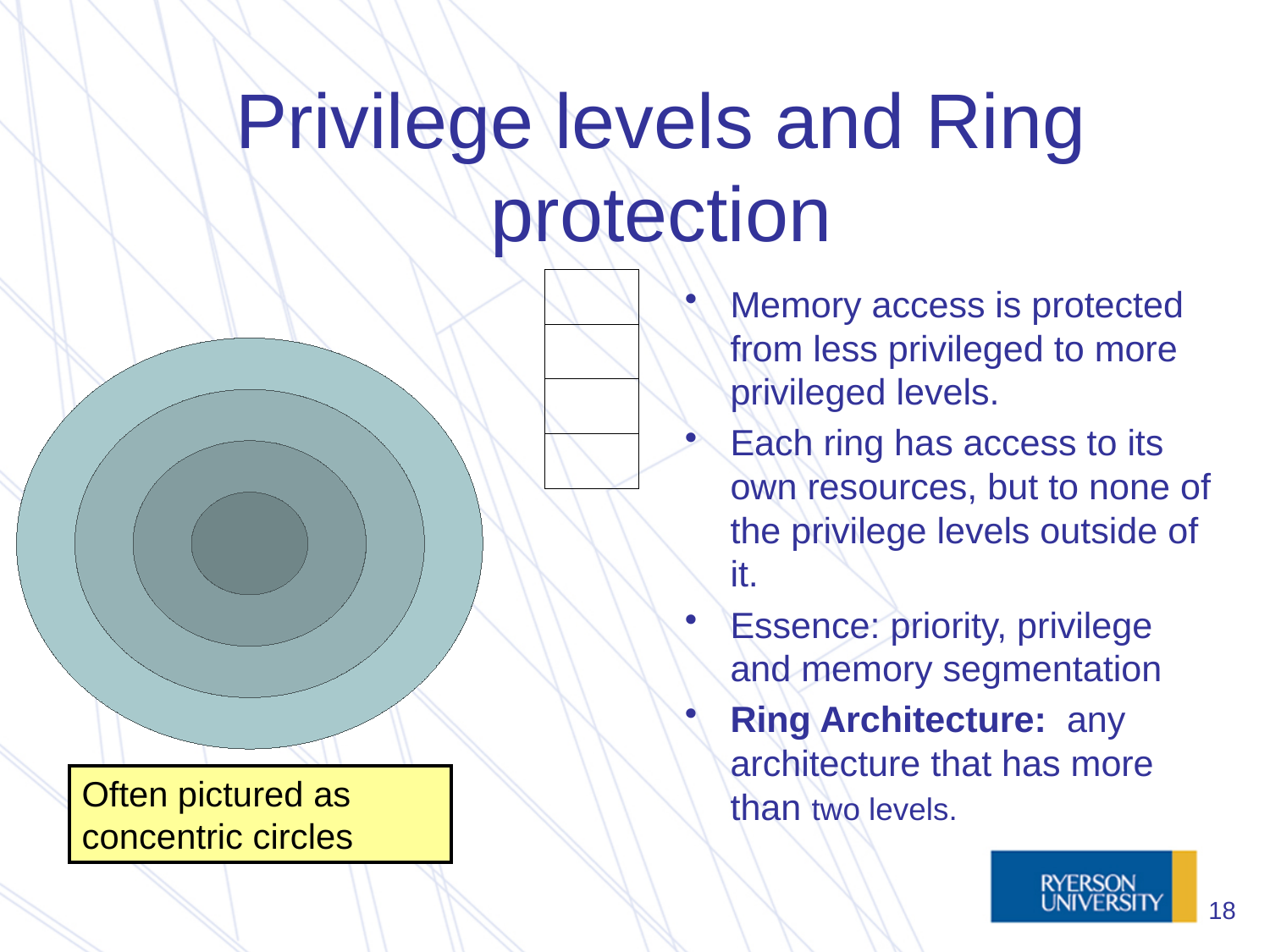

# Privilege levels and Ring protection
Memory access is protected from less privileged to more privileged levels.
Each ring has access to its own resources, but to none of the privilege levels outside of it.
Essence: priority, privilege and memory segmentation
Ring Architecture:  any architecture that has more than two levels.
Often pictured as concentric circles
18